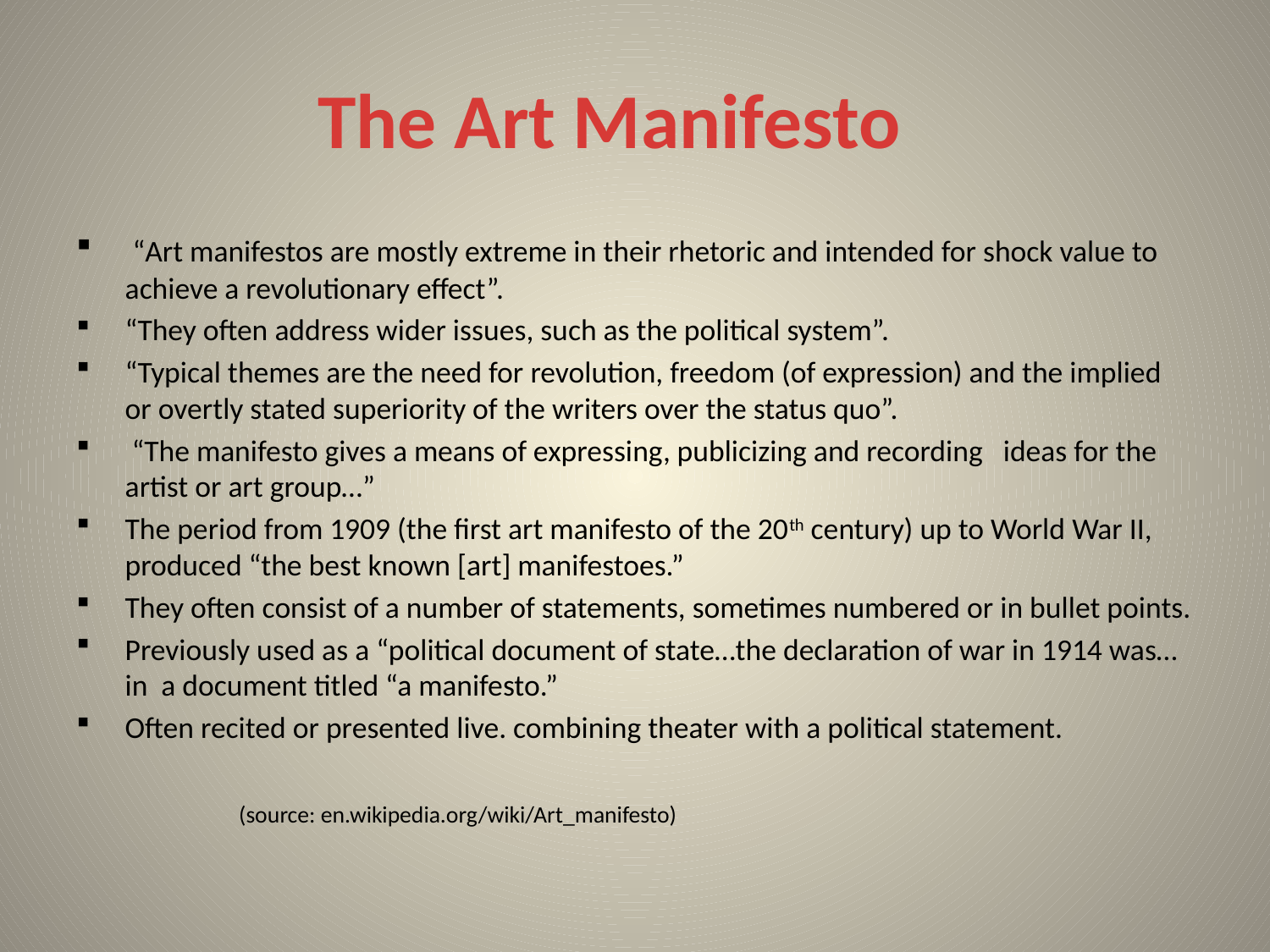

# The Art Manifesto
 “Art manifestos are mostly extreme in their rhetoric and intended for shock value to achieve a revolutionary effect”.
“They often address wider issues, such as the political system”.
“Typical themes are the need for revolution, freedom (of expression) and the implied or overtly stated superiority of the writers over the status quo”.
 “The manifesto gives a means of expressing, publicizing and recording   ideas for the artist or art group…”
The period from 1909 (the first art manifesto of the 20th century) up to World War II, produced “the best known [art] manifestoes.”
They often consist of a number of statements, sometimes numbered or in bullet points.
Previously used as a “political document of state…the declaration of war in 1914 was…in  a document titled “a manifesto.”
Often recited or presented live. combining theater with a political statement.

                        (source: en.wikipedia.org/wiki/Art_manifesto)